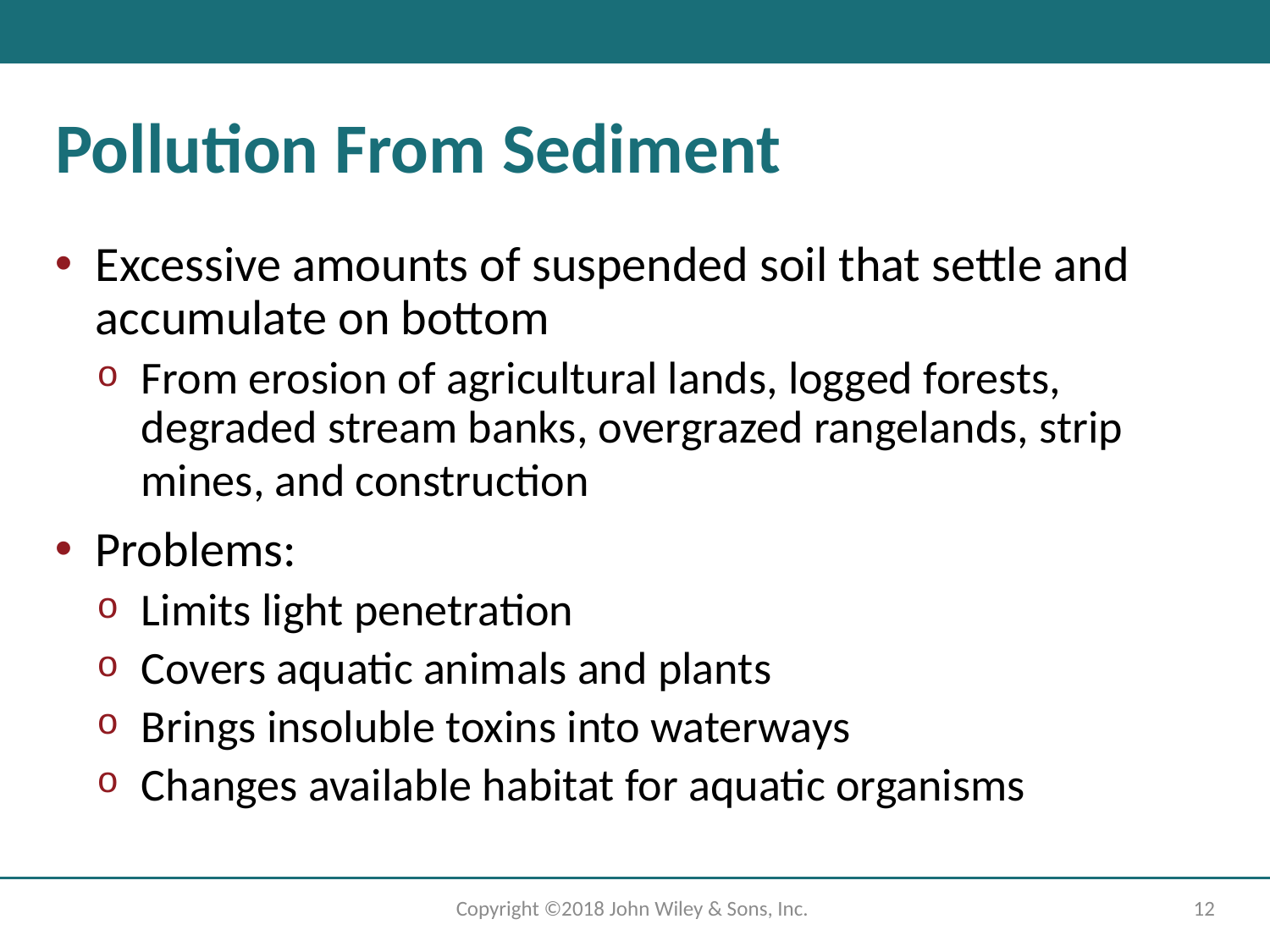

# Pollution From Sediment
Excessive amounts of suspended soil that settle and accumulate on bottom
From erosion of agricultural lands, logged forests, degraded stream banks, overgrazed rangelands, strip mines, and construction
Problems:
Limits light penetration
Covers aquatic animals and plants
Brings insoluble toxins into waterways
Changes available habitat for aquatic organisms
Copyright ©2018 John Wiley & Sons, Inc.
12